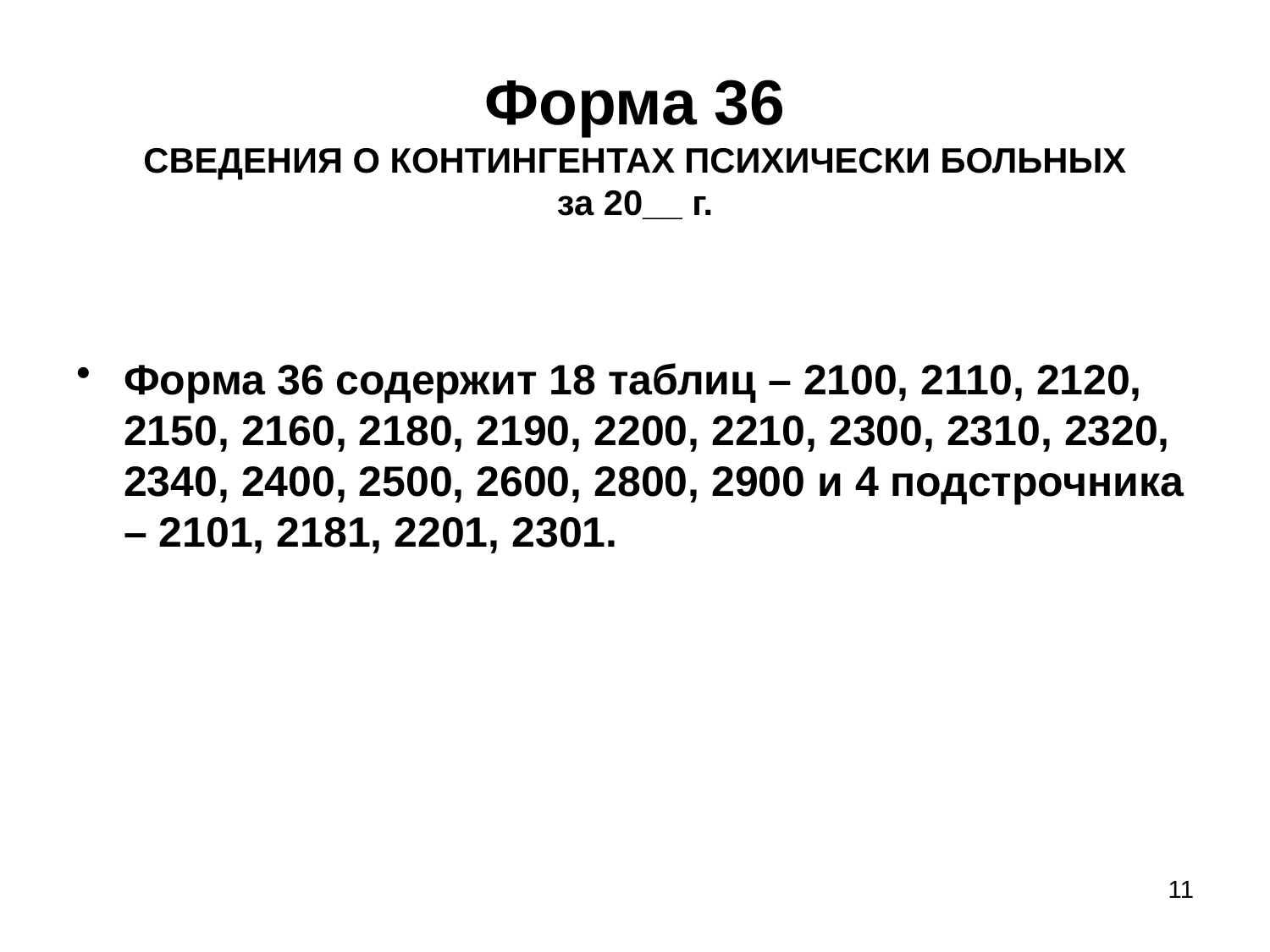

# Форма 36 СВЕДЕНИЯ О КОНТИНГЕНТАХ ПСИХИЧЕСКИ БОЛЬНЫХ за 20__ г.

Форма 36 содержит 18 таблиц – 2100, 2110, 2120, 2150, 2160, 2180, 2190, 2200, 2210, 2300, 2310, 2320, 2340, 2400, 2500, 2600, 2800, 2900 и 4 подстрочника – 2101, 2181, 2201, 2301.
11